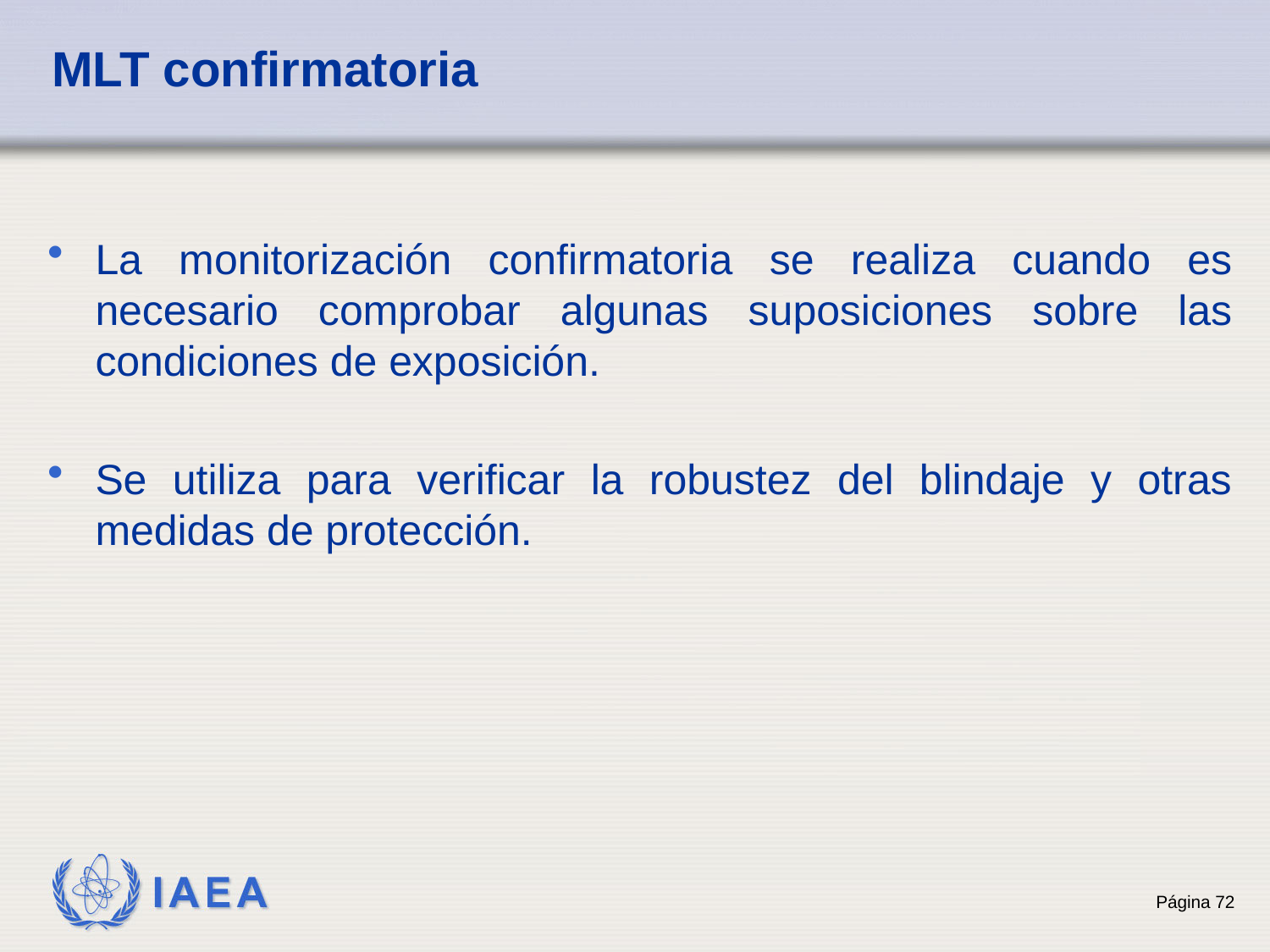

# MLT confirmatoria
La monitorización confirmatoria se realiza cuando es necesario comprobar algunas suposiciones sobre las condiciones de exposición.

Se utiliza para verificar la robustez del blindaje y otras medidas de protección.

72